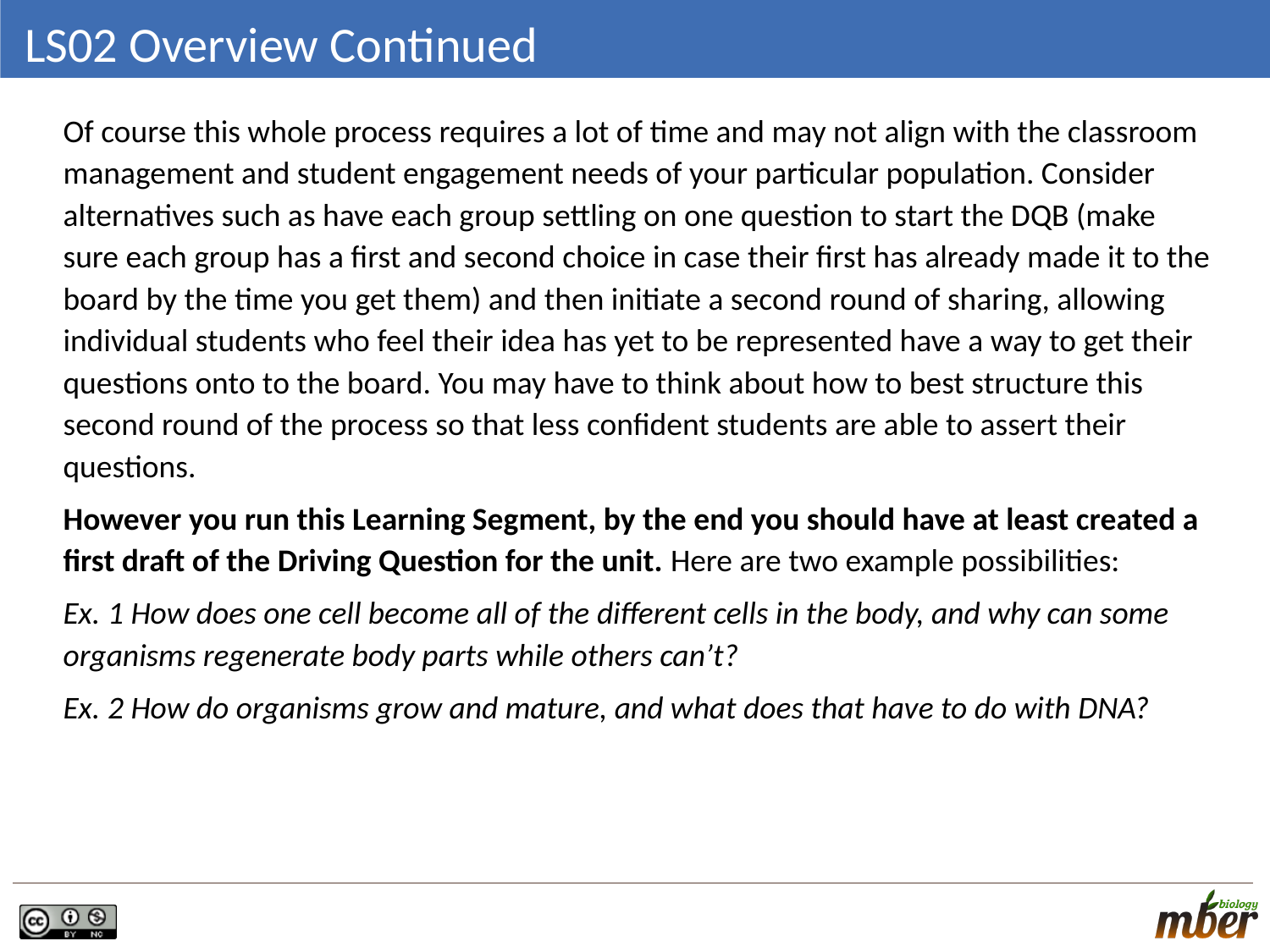

# LS02 Overview Continued
Of course this whole process requires a lot of time and may not align with the classroom management and student engagement needs of your particular population. Consider alternatives such as have each group settling on one question to start the DQB (make sure each group has a first and second choice in case their first has already made it to the board by the time you get them) and then initiate a second round of sharing, allowing individual students who feel their idea has yet to be represented have a way to get their questions onto to the board. You may have to think about how to best structure this second round of the process so that less confident students are able to assert their questions.
However you run this Learning Segment, by the end you should have at least created a first draft of the Driving Question for the unit. Here are two example possibilities:
Ex. 1 How does one cell become all of the different cells in the body, and why can some organisms regenerate body parts while others can’t?
Ex. 2 How do organisms grow and mature, and what does that have to do with DNA?